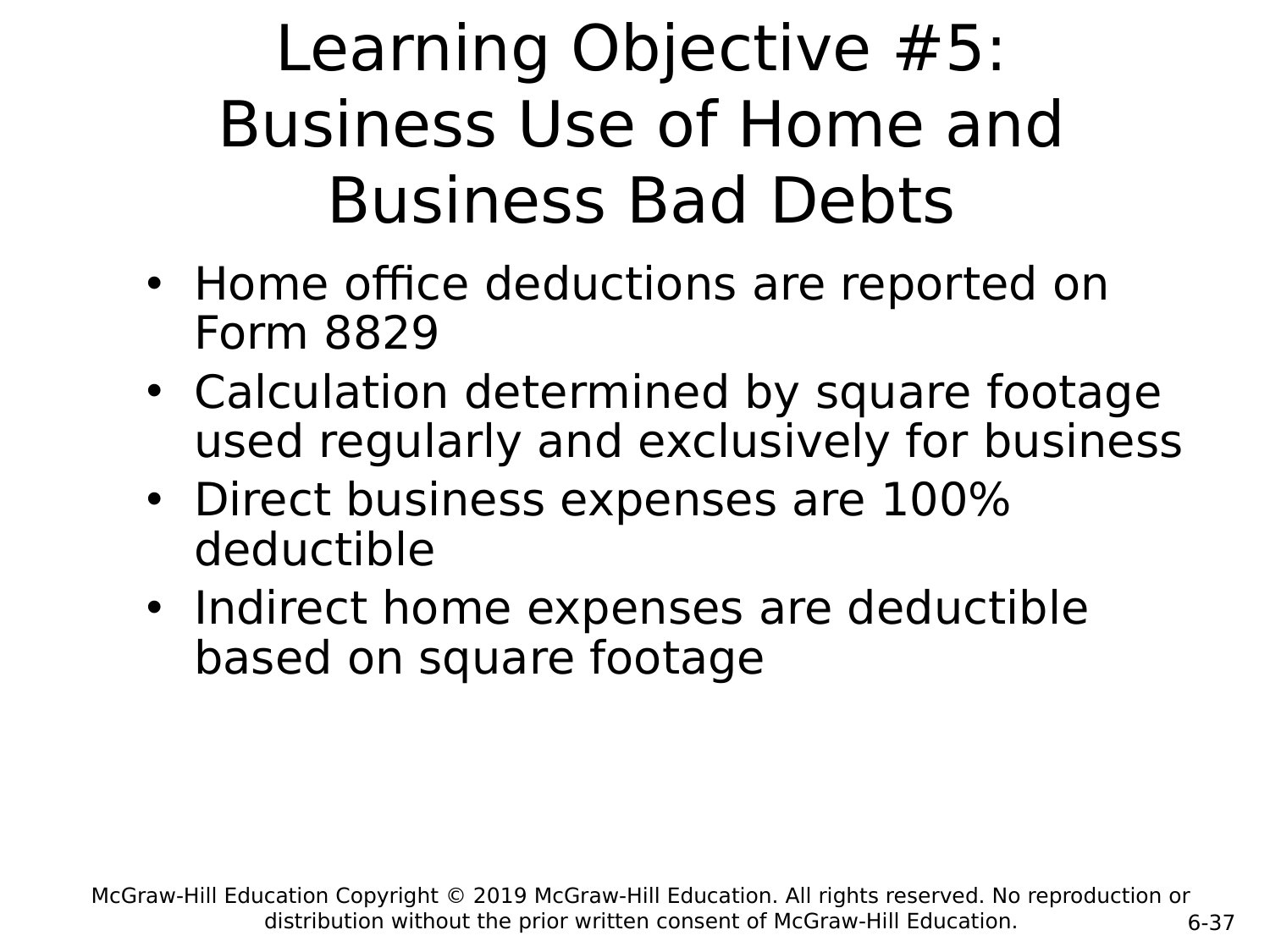

Learning Objective #5: Business Use of Home and Business Bad Debts
Home office deductions are reported on Form 8829
Calculation determined by square footage used regularly and exclusively for business
Direct business expenses are 100% deductible
Indirect home expenses are deductible based on square footage
McGraw-Hill Education Copyright © 2019 McGraw-Hill Education. All rights reserved. No reproduction or distribution without the prior written consent of McGraw-Hill Education.
6-37